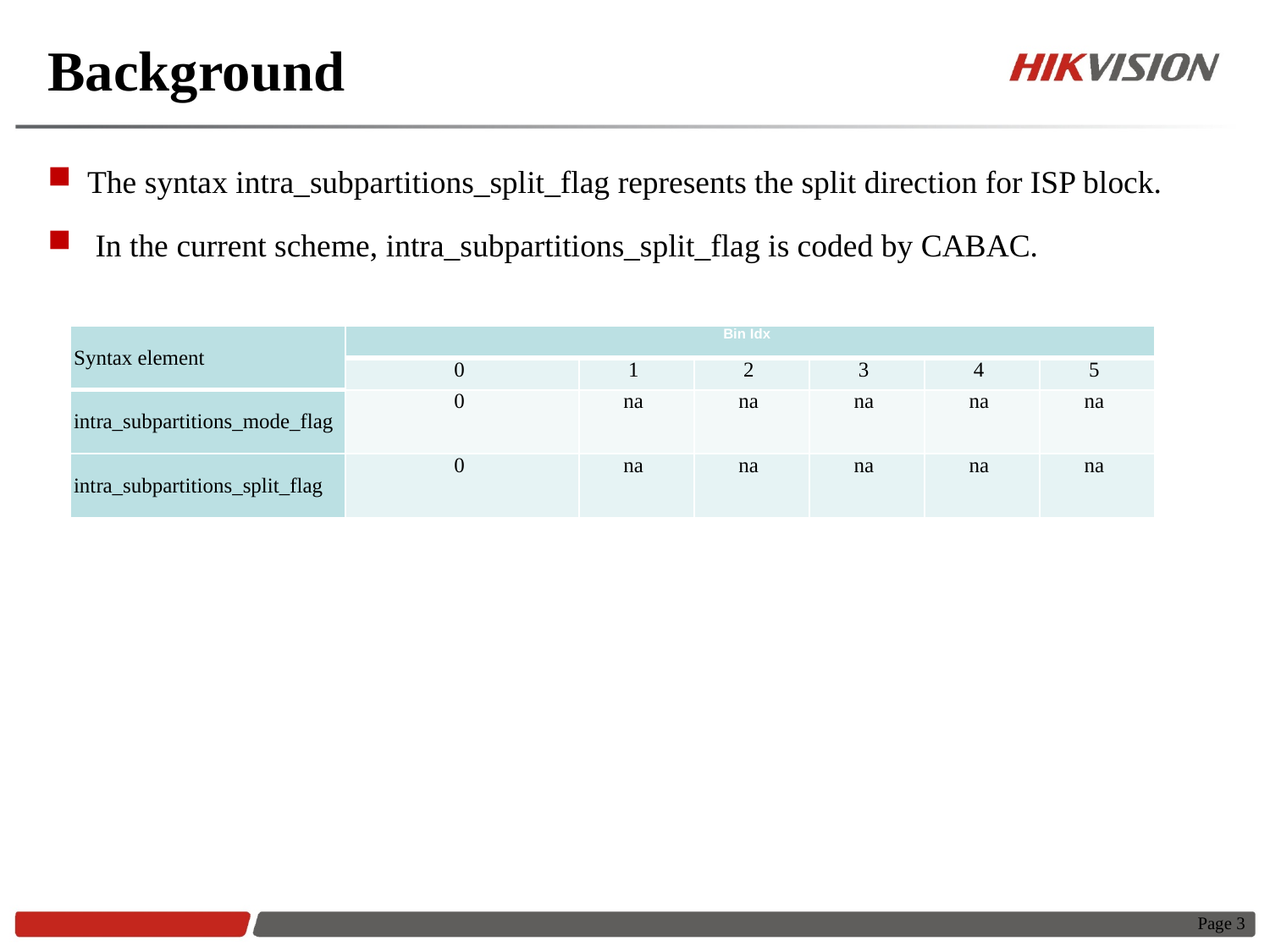

# Background
The syntax intra_subpartitions_split_flag represents the split direction for ISP block.
 In the current scheme, intra_subpartitions_split_flag is coded by CABAC.
| Syntax element | Bin Idx |  |  |  |  |  |
| --- | --- | --- | --- | --- | --- | --- |
|  | 0 | 1 | 2 | 3 | 4 | 5 |
| intra\_subpartitions\_mode\_flag | 0 | na | na | na | na | na |
| intra\_subpartitions\_split\_flag | 0 | na | na | na | na | na |
Page 3